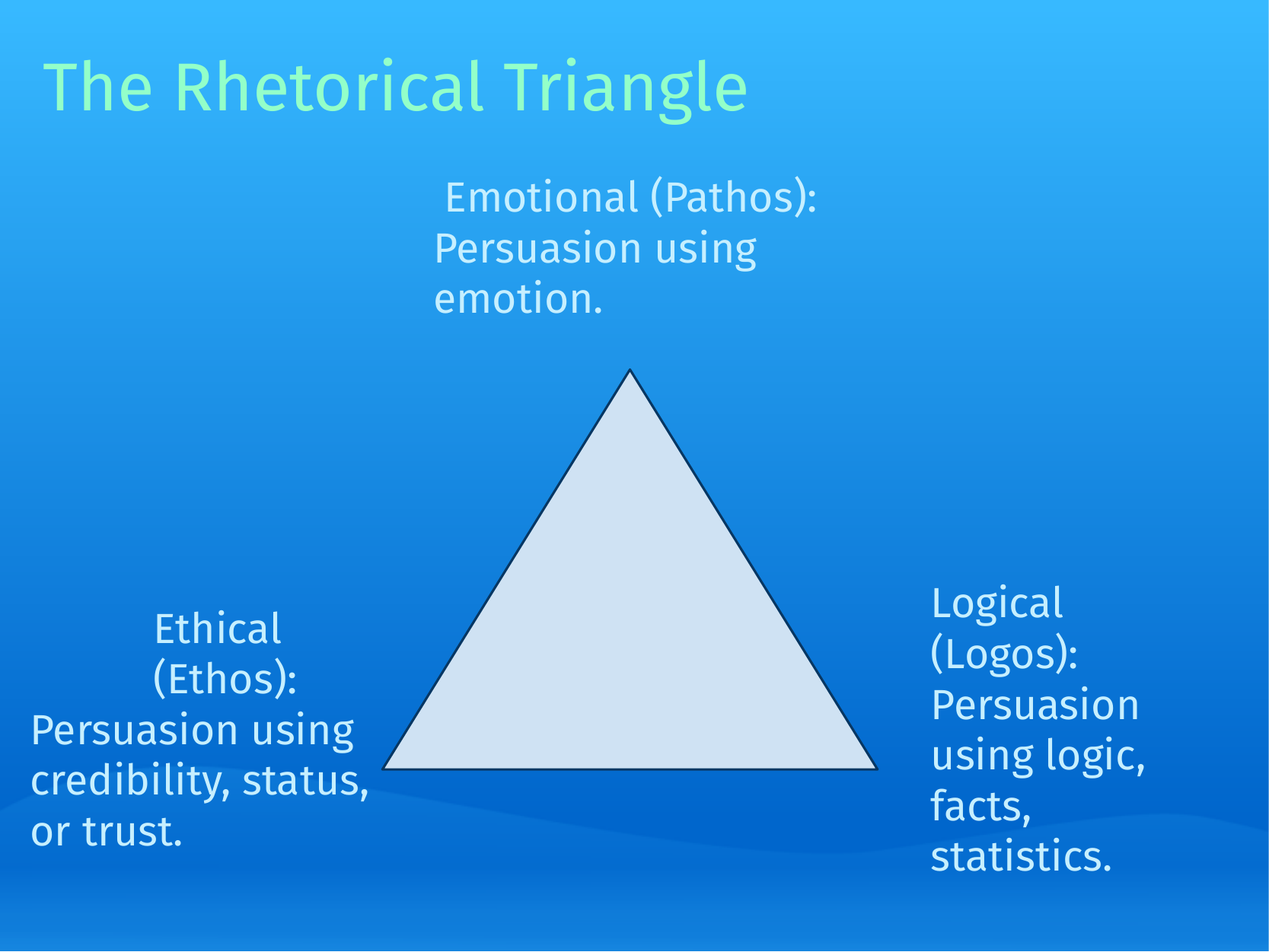

# The Rhetorical Triangle
 Emotional (Pathos):
Persuasion using emotion.

Logical
(Logos): Persuasion using logic, facts, statistics.
           Ethical
           (Ethos):
Persuasion using credibility, status, or trust.